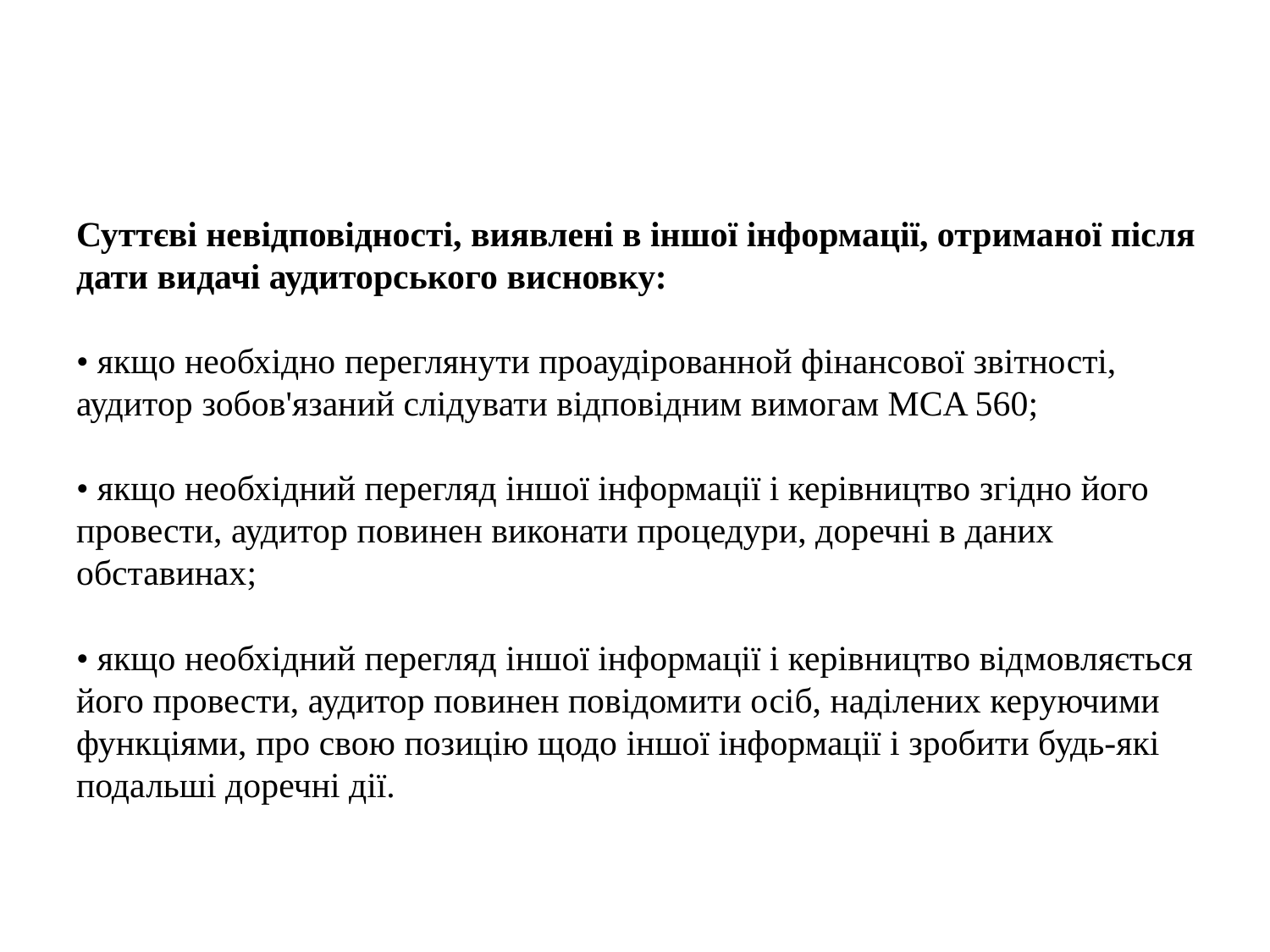

Суттєві невідповідності, виявлені в іншої інформації, отриманої після дати видачі аудиторського висновку:
• якщо необхідно переглянути проаудірованной фінансової звітності, аудитор зобов'язаний слідувати відповідним вимогам MCA 560;
• якщо необхідний перегляд іншої інформації і керівництво згідно його провести, аудитор повинен виконати процедури, доречні в даних обставинах;
• якщо необхідний перегляд іншої інформації і керівництво відмовляється його провести, аудитор повинен повідомити осіб, наділених керуючими функціями, про свою позицію щодо іншої інформації і зробити будь-які подальші доречні дії.